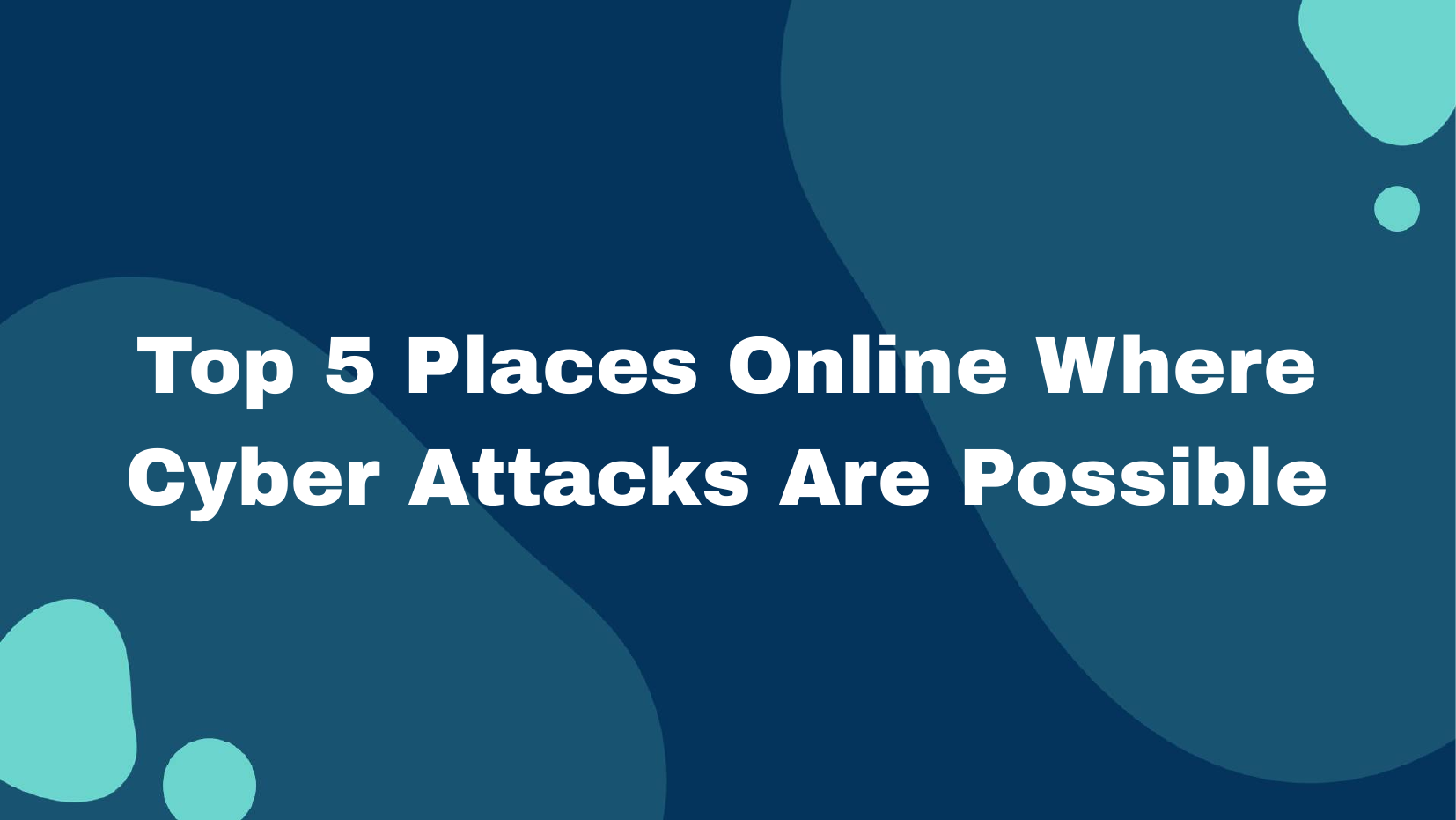

# Top 5 Places Online Where Cyber Attacks Are Possible